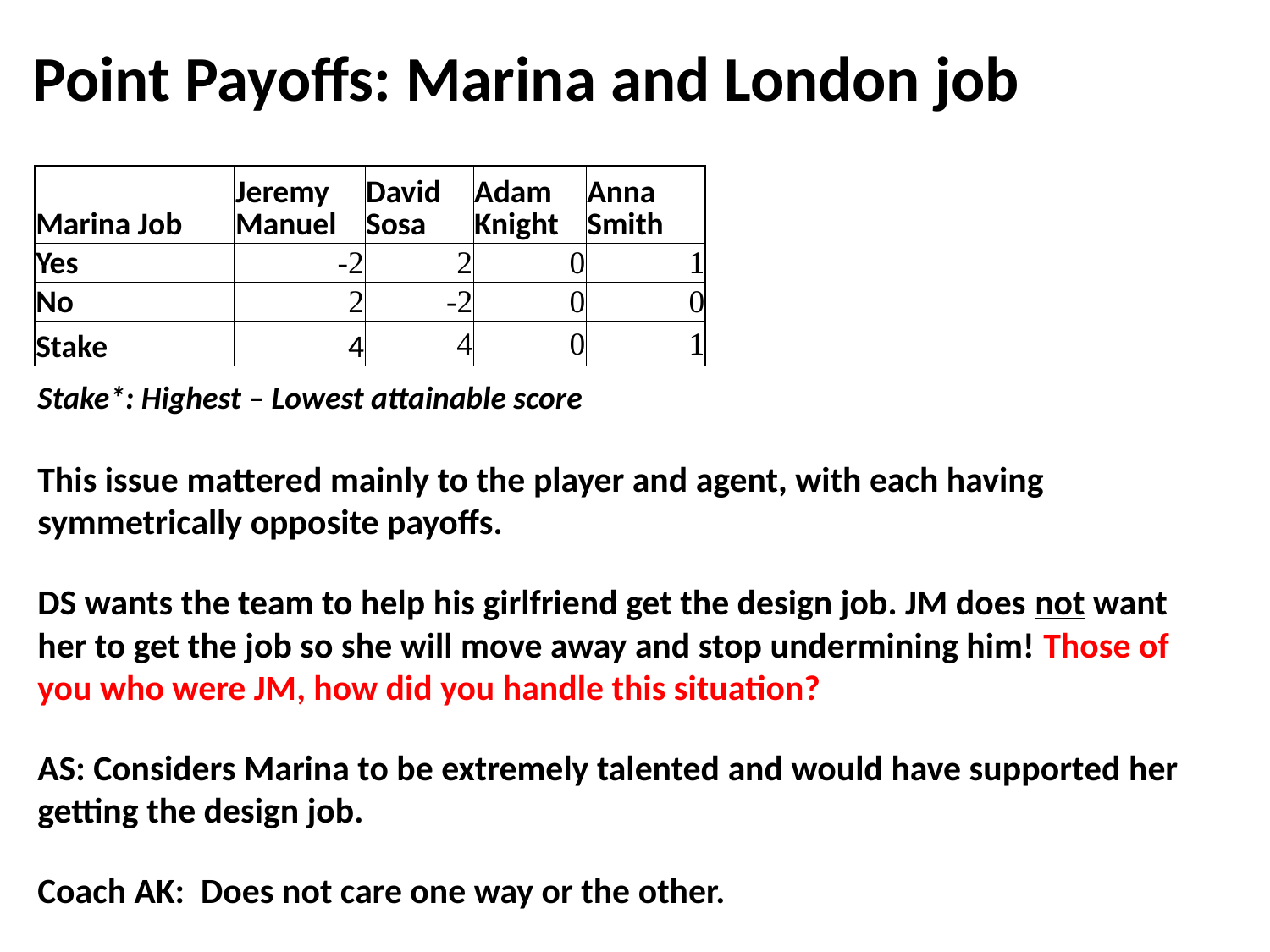

# Point Payoffs: Marina and London job
| Marina Job | Jeremy Manuel | David Sosa | Adam Knight | Anna Smith |
| --- | --- | --- | --- | --- |
| Yes | -2 | 2 | 0 | 1 |
| No | 2 | -2 | 0 | 0 |
| Stake | 4 | 4 | 0 | 1 |
Stake*: Highest – Lowest attainable score
This issue mattered mainly to the player and agent, with each having symmetrically opposite payoffs.

DS wants the team to help his girlfriend get the design job. JM does not want her to get the job so she will move away and stop undermining him! Those of you who were JM, how did you handle this situation?

AS: Considers Marina to be extremely talented and would have supported her getting the design job.

Coach AK:  Does not care one way or the other.